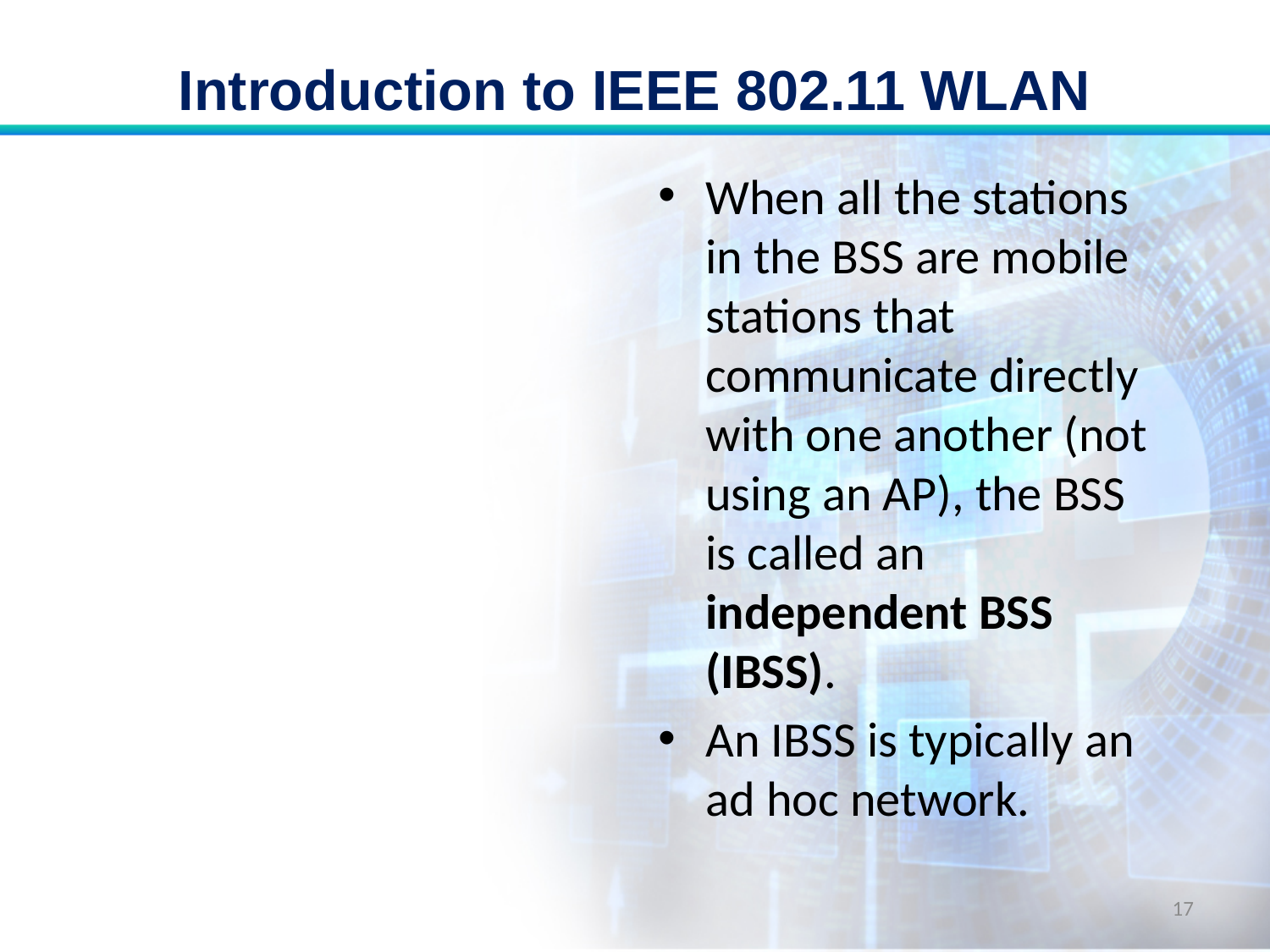

# Introduction to IEEE 802.11 WLAN
When all the stations in the BSS are mobile stations that communicate directly with one another (not using an AP), the BSS is called an independent BSS (IBSS).
An IBSS is typically an ad hoc network.
17